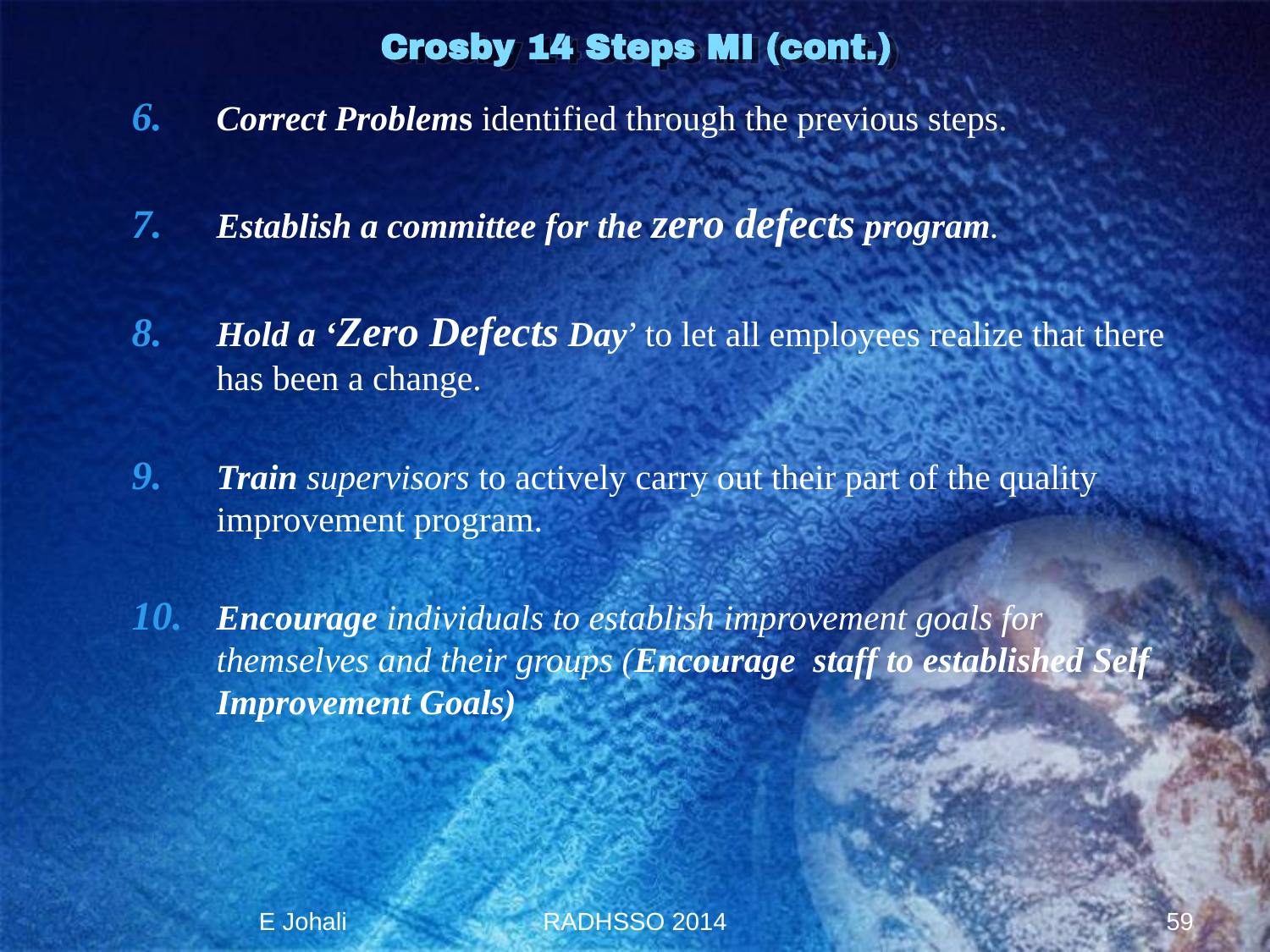

# Crosby 14 Steps MI (cont.)
Correct Problems identified through the previous steps.

Establish a committee for the zero defects program.

Hold a ‘Zero Defects Day’ to let all employees realize that there has been a change.

Train supervisors to actively carry out their part of the quality improvement program.

Encourage individuals to establish improvement goals for themselves and their groups (Encourage  staff to established Self Improvement Goals)

E Johali
RADHSSO 2014
59